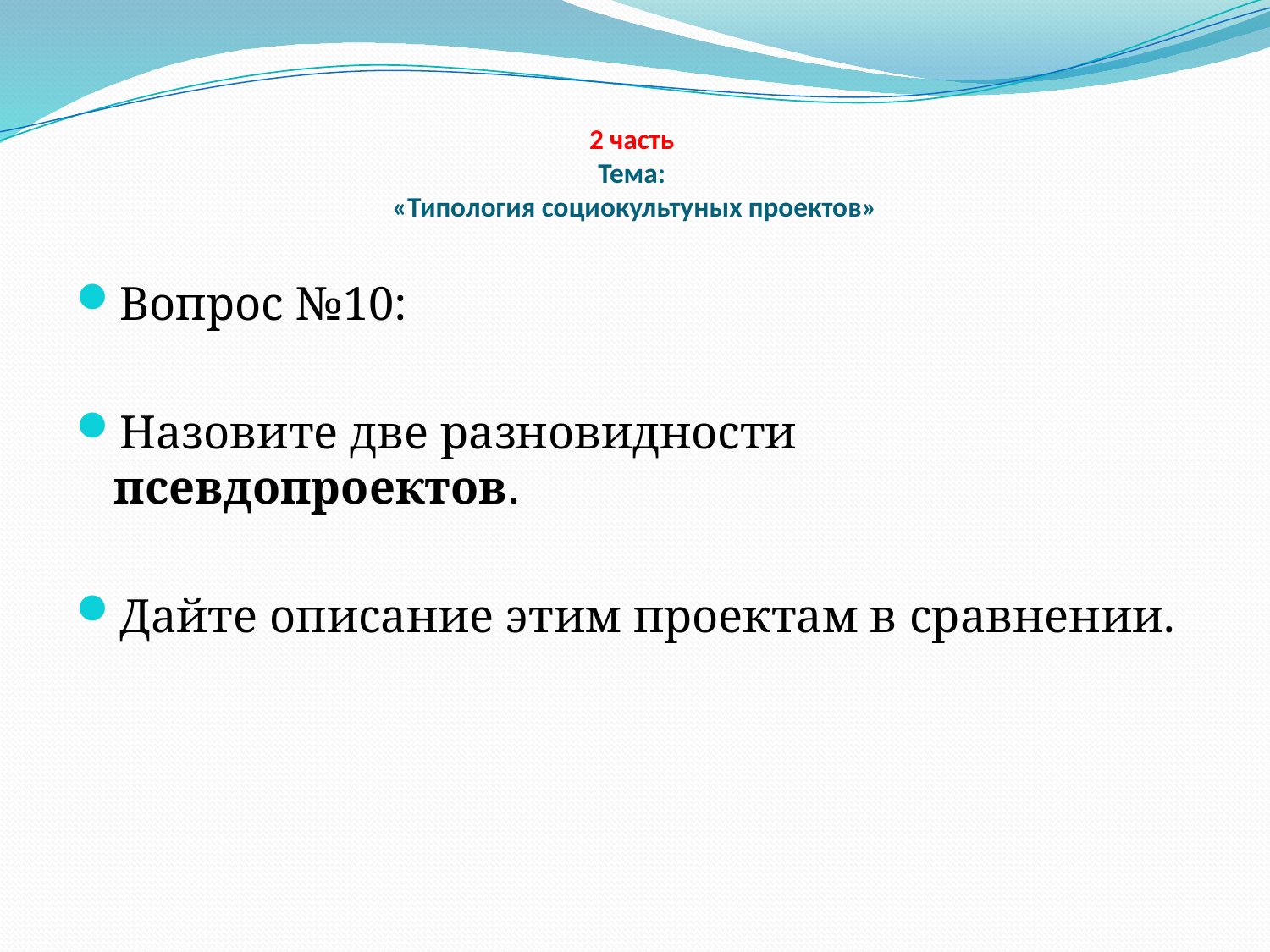

# 2 часть Тема: «Типология социокультуных проектов»
Вопрос №10:

Назовите две разновидности псевдопроектов.

Дайте описание этим проектам в сравнении.